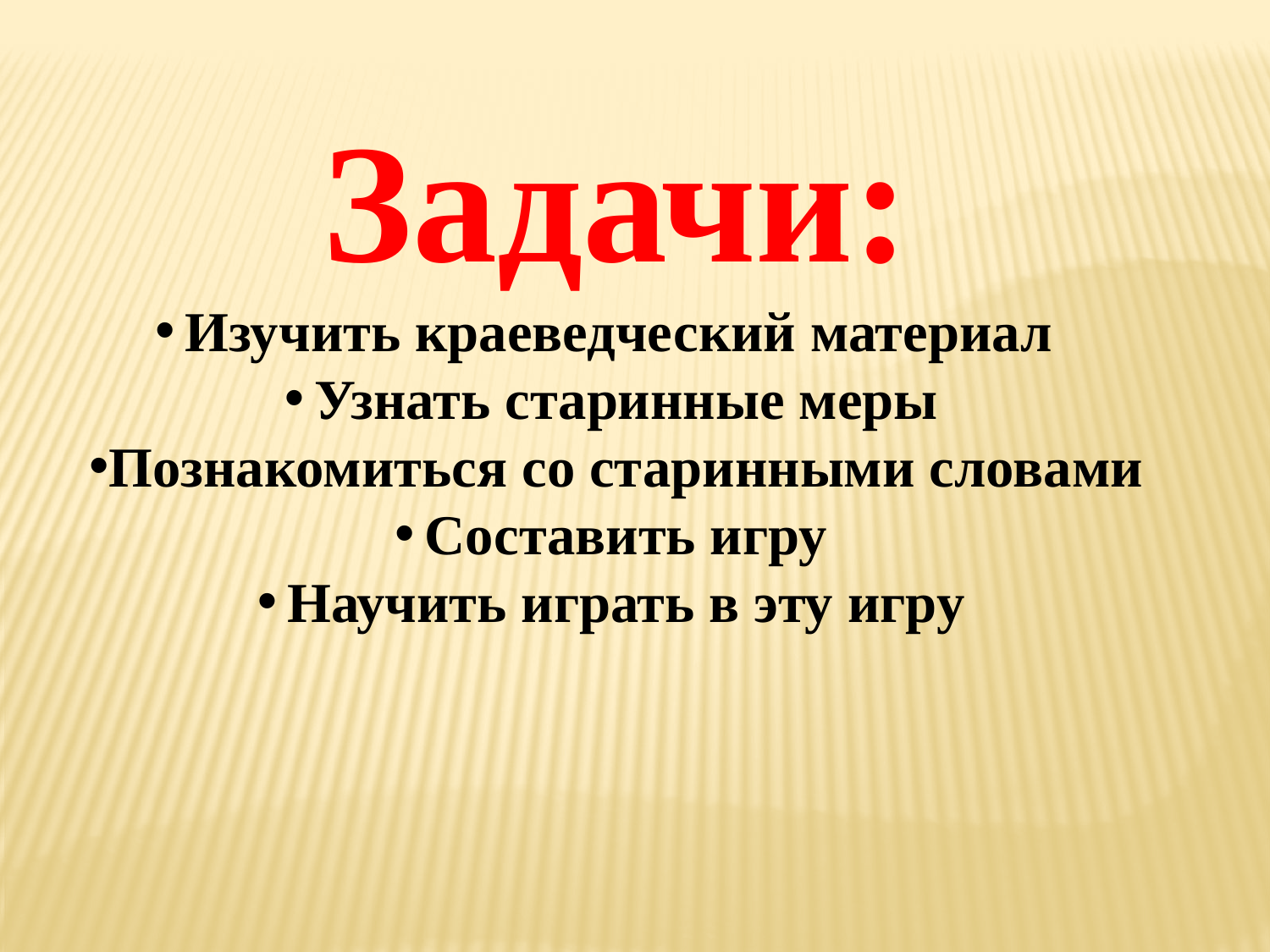

Задачи:
Изучить краеведческий материал
Узнать старинные меры
Познакомиться со старинными словами
Составить игру
Научить играть в эту игру